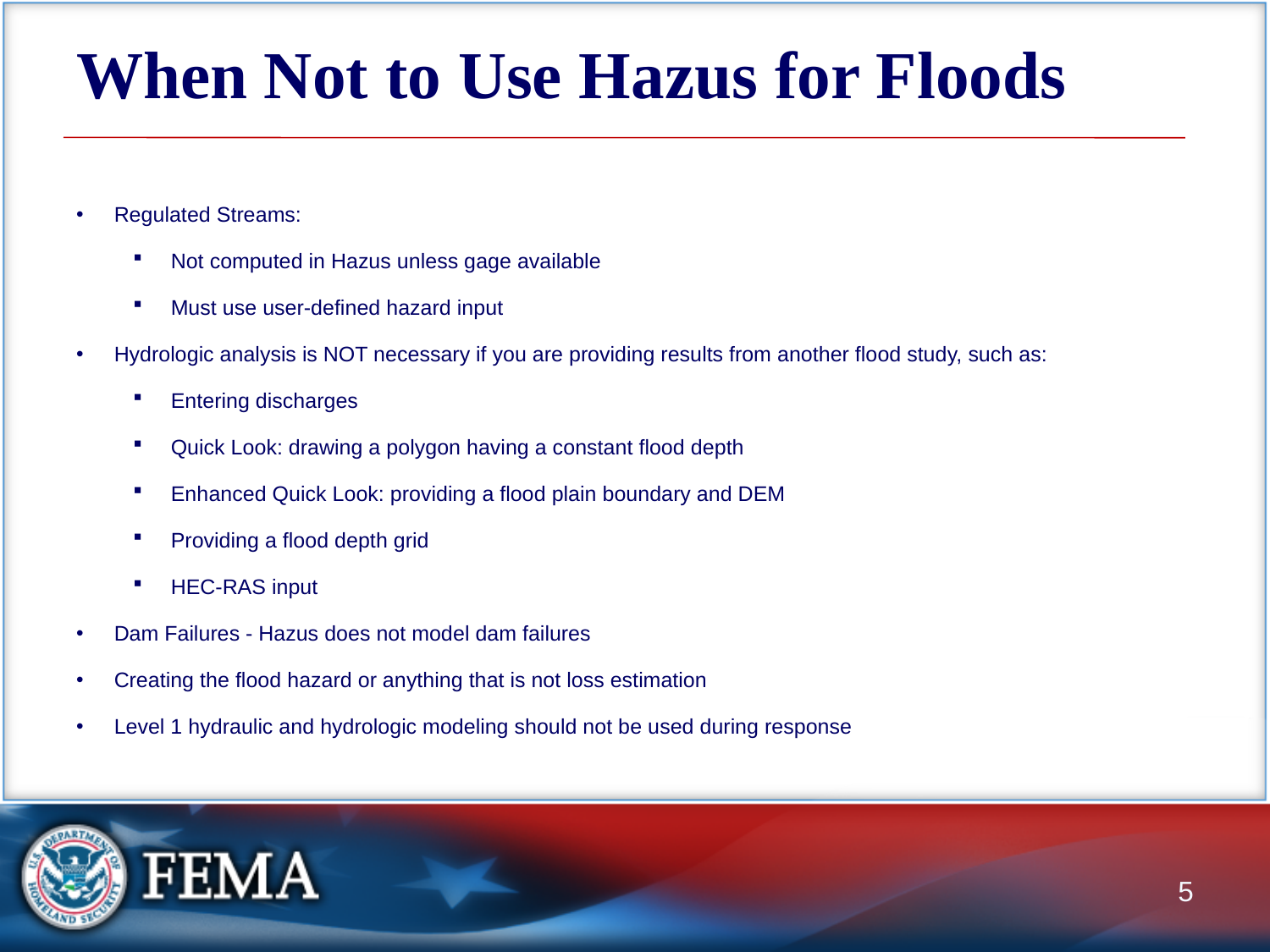

# When Not to Use Hazus for Floods

Regulated Streams:
Not computed in Hazus unless gage available
Must use user-defined hazard input
Hydrologic analysis is NOT necessary if you are providing results from another flood study, such as:
Entering discharges
Quick Look: drawing a polygon having a constant flood depth
Enhanced Quick Look: providing a flood plain boundary and DEM
Providing a flood depth grid
HEC-RAS input
Dam Failures - Hazus does not model dam failures
Creating the flood hazard or anything that is not loss estimation
Level 1 hydraulic and hydrologic modeling should not be used during response

5